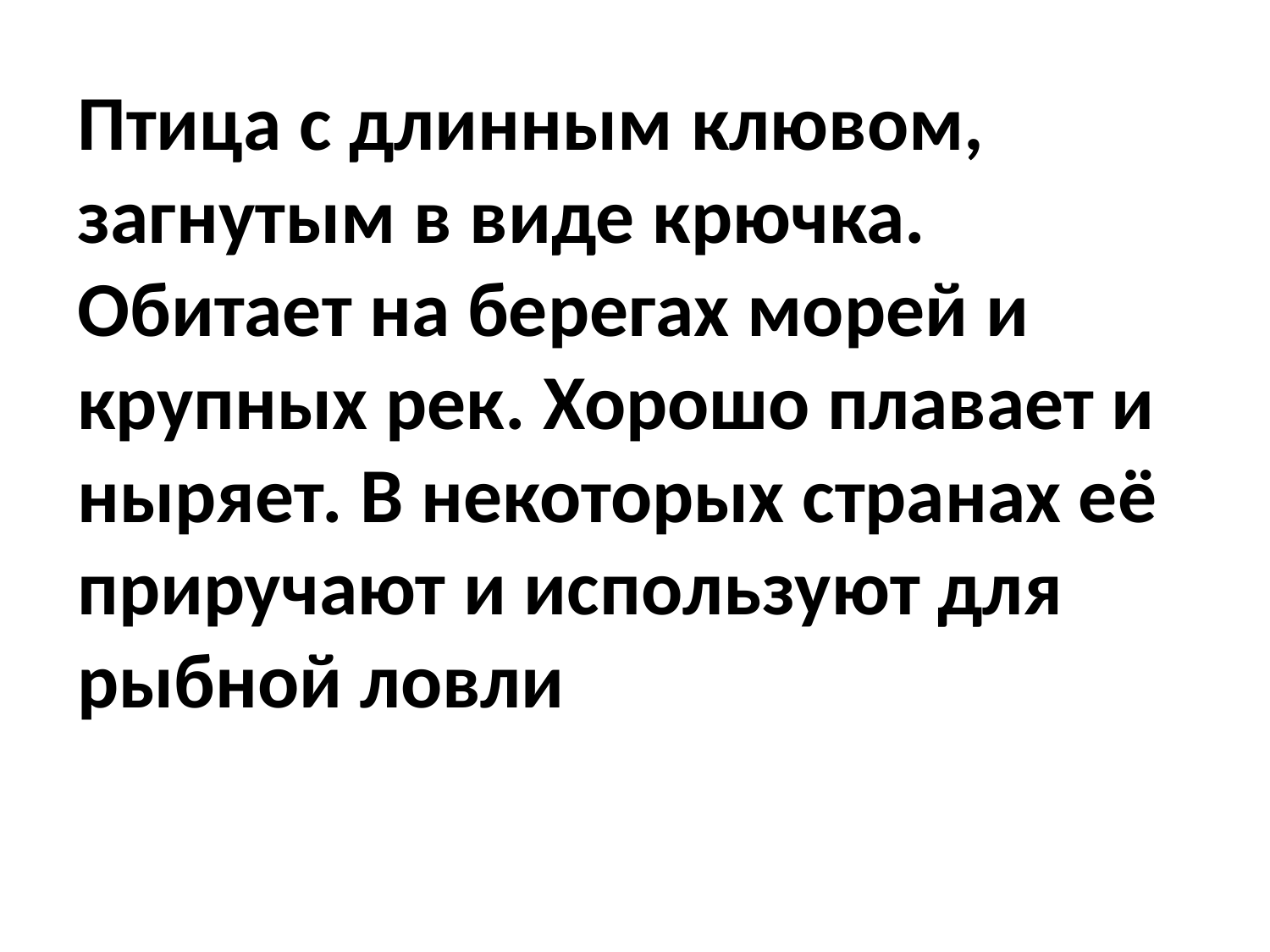

Птица с длинным клювом, загнутым в виде крючка. Обитает на берегах морей и крупных рек. Хорошо плавает и ныряет. В некоторых странах её приручают и используют для рыбной ловли